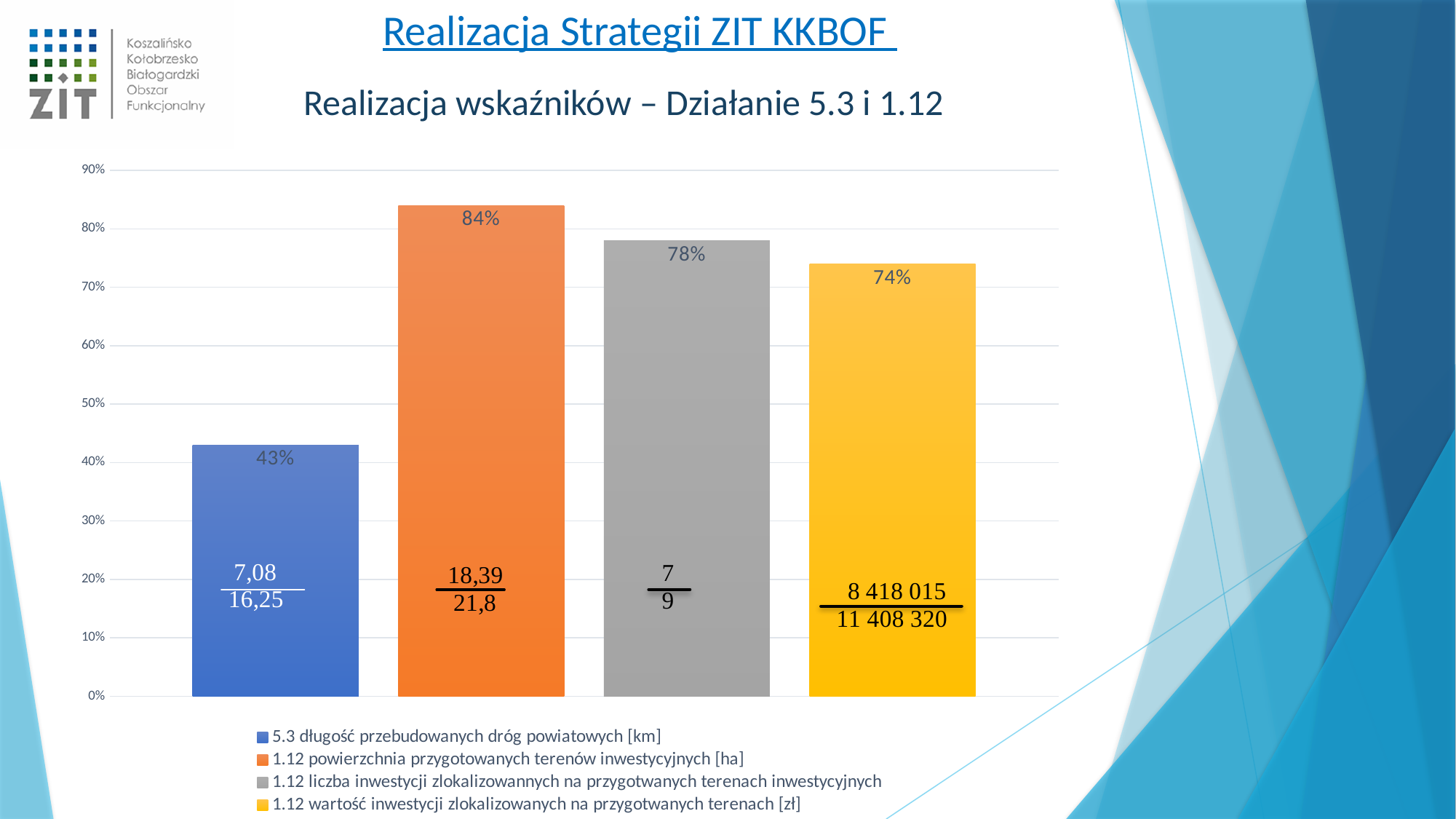

Realizacja Strategii ZIT KKBOF
Realizacja wskaźników – Działanie 5.3 i 1.12

### Chart

| Category | 5.3 długość przebudowanych dróg powiatowych [km] | 1.12 powierzchnia przygotowanych terenów inwestycyjnych [ha] | 1.12 liczba inwestycji zlokalizowannych na przygotwanych terenach inwestycyjnych | 1.12 wartość inwestycji zlokalizowanych na przygotwanych terenach [zł] |
|---|---|---|---|---|